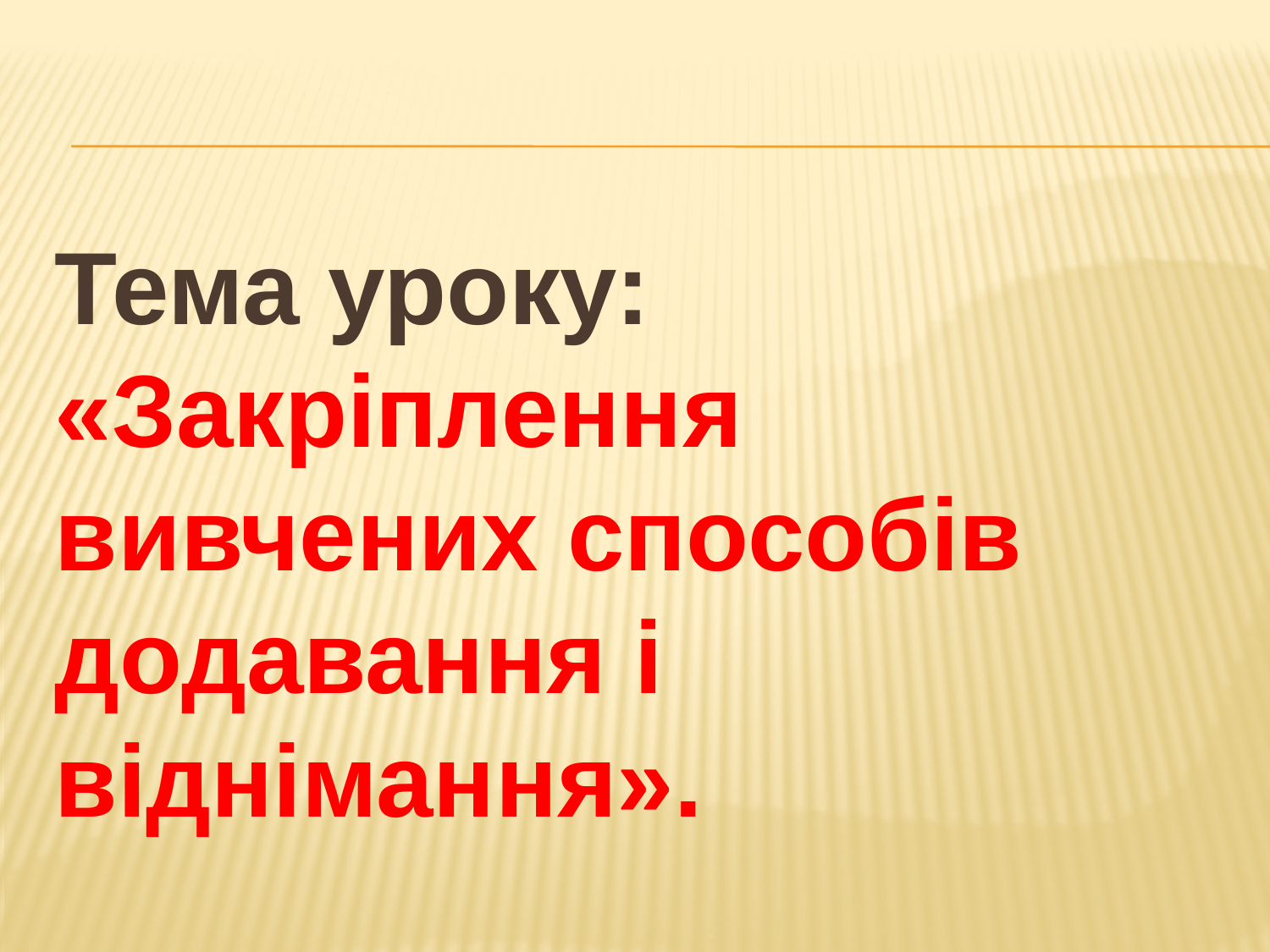

#
Тема уроку: «Закріплення вивчених способів додавання і віднімання».